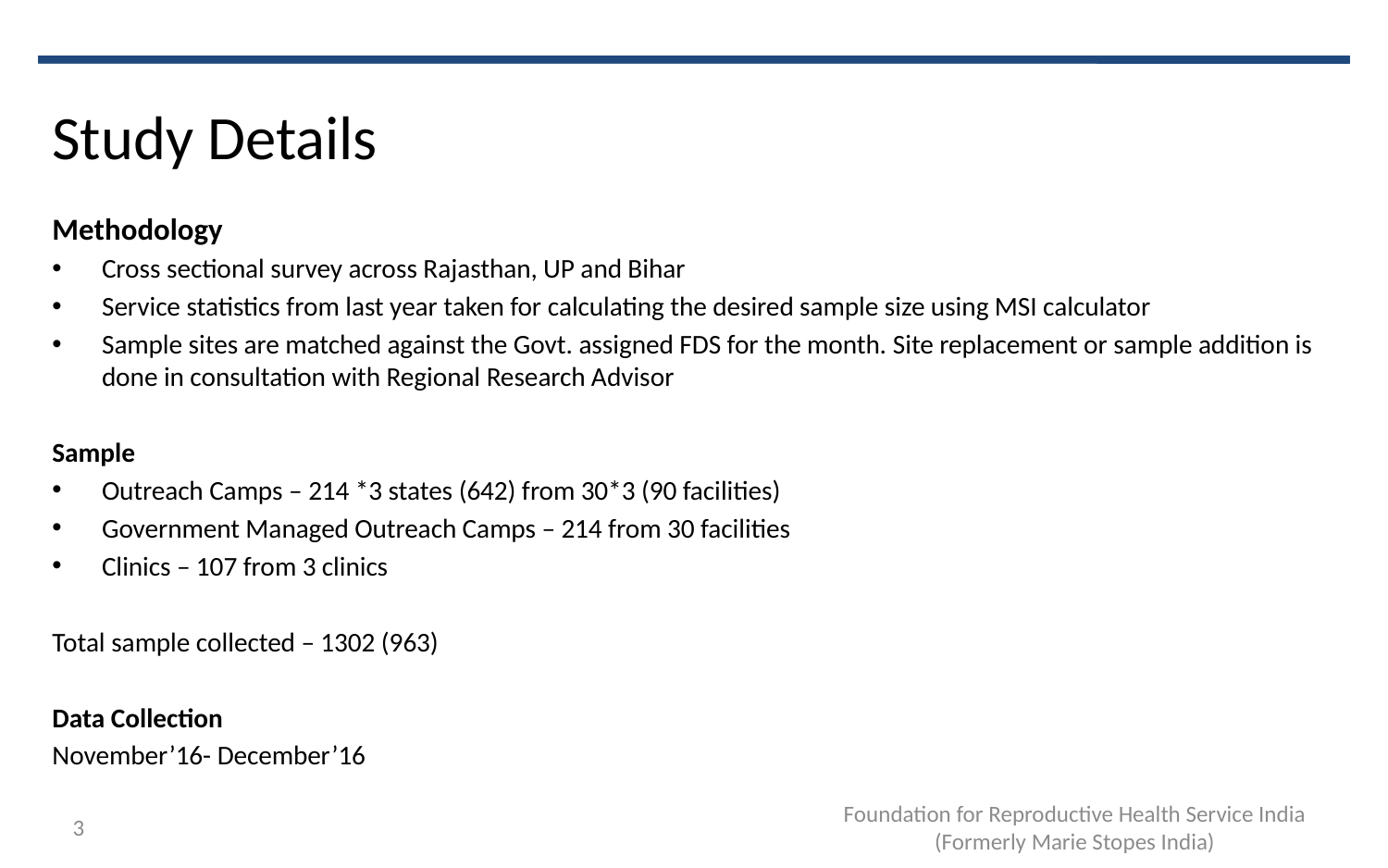

# Study Details
Methodology
Cross sectional survey across Rajasthan, UP and Bihar
Service statistics from last year taken for calculating the desired sample size using MSI calculator
Sample sites are matched against the Govt. assigned FDS for the month. Site replacement or sample addition is done in consultation with Regional Research Advisor

Sample
Outreach Camps – 214 *3 states (642) from 30*3 (90 facilities)
Government Managed Outreach Camps – 214 from 30 facilities
Clinics – 107 from 3 clinics

Total sample collected – 1302 (963)

Data Collection
November’16- December’16

3

Foundation for Reproductive Health Service India
(Formerly Marie Stopes India)